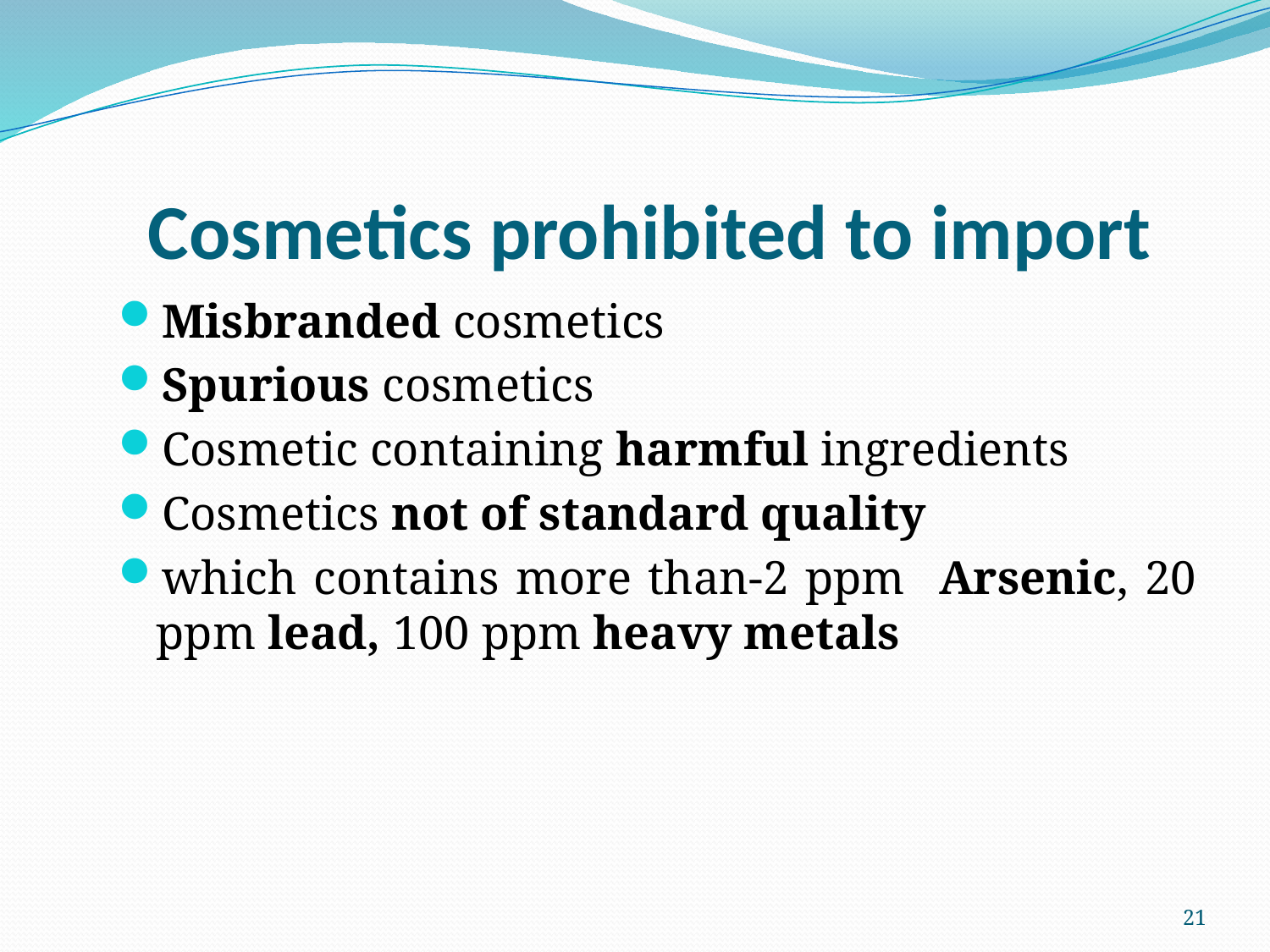

# Cosmetics prohibited to import
Misbranded cosmetics
Spurious cosmetics
Cosmetic containing harmful ingredients
Cosmetics not of standard quality
which contains more than-2 ppm  Arsenic, 20 ppm lead, 100 ppm heavy metals

21